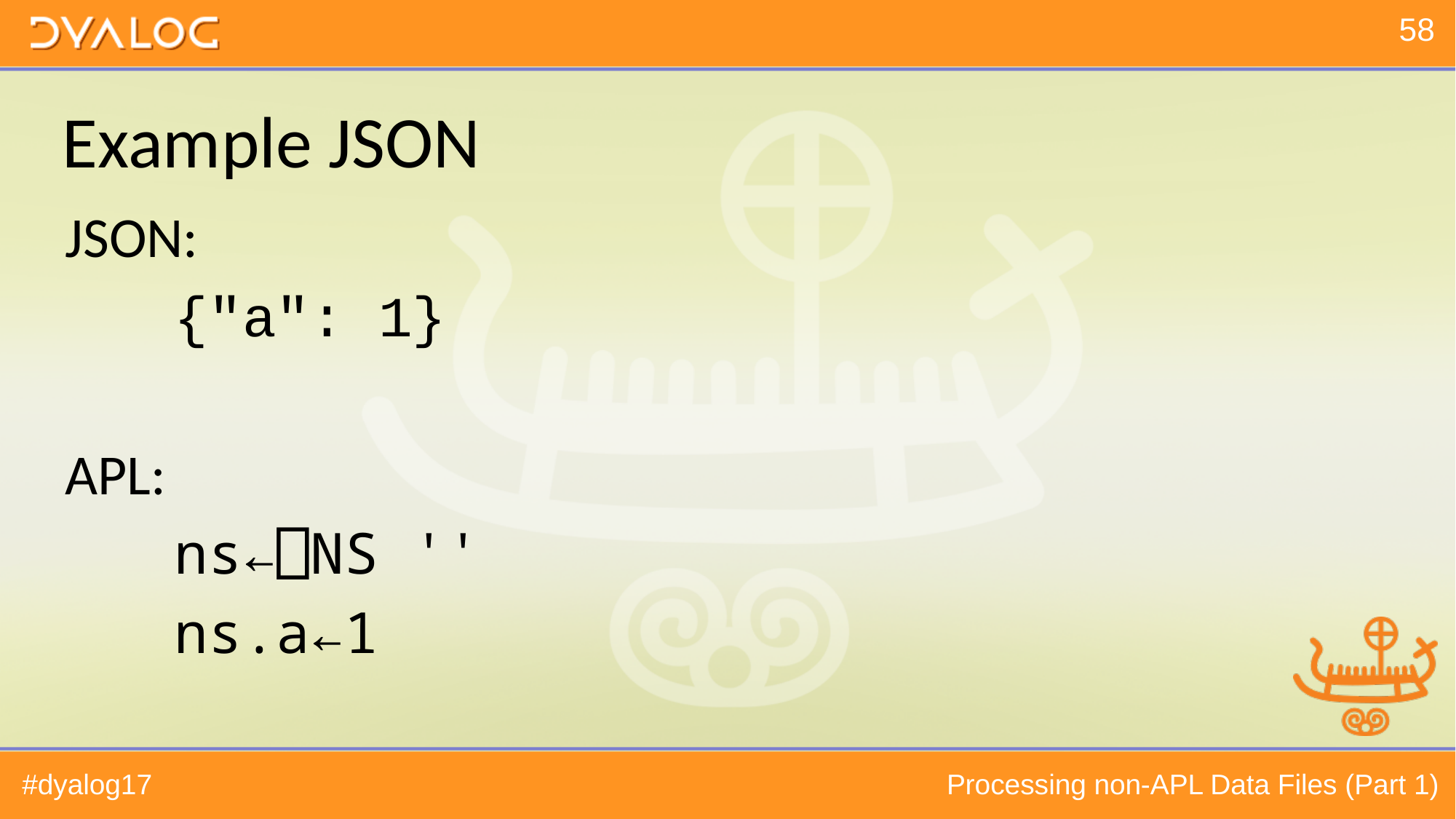

# Example JSON

JSON:
	{"a": 1}

APL:
	ns←⎕NS ''
	ns.a←1